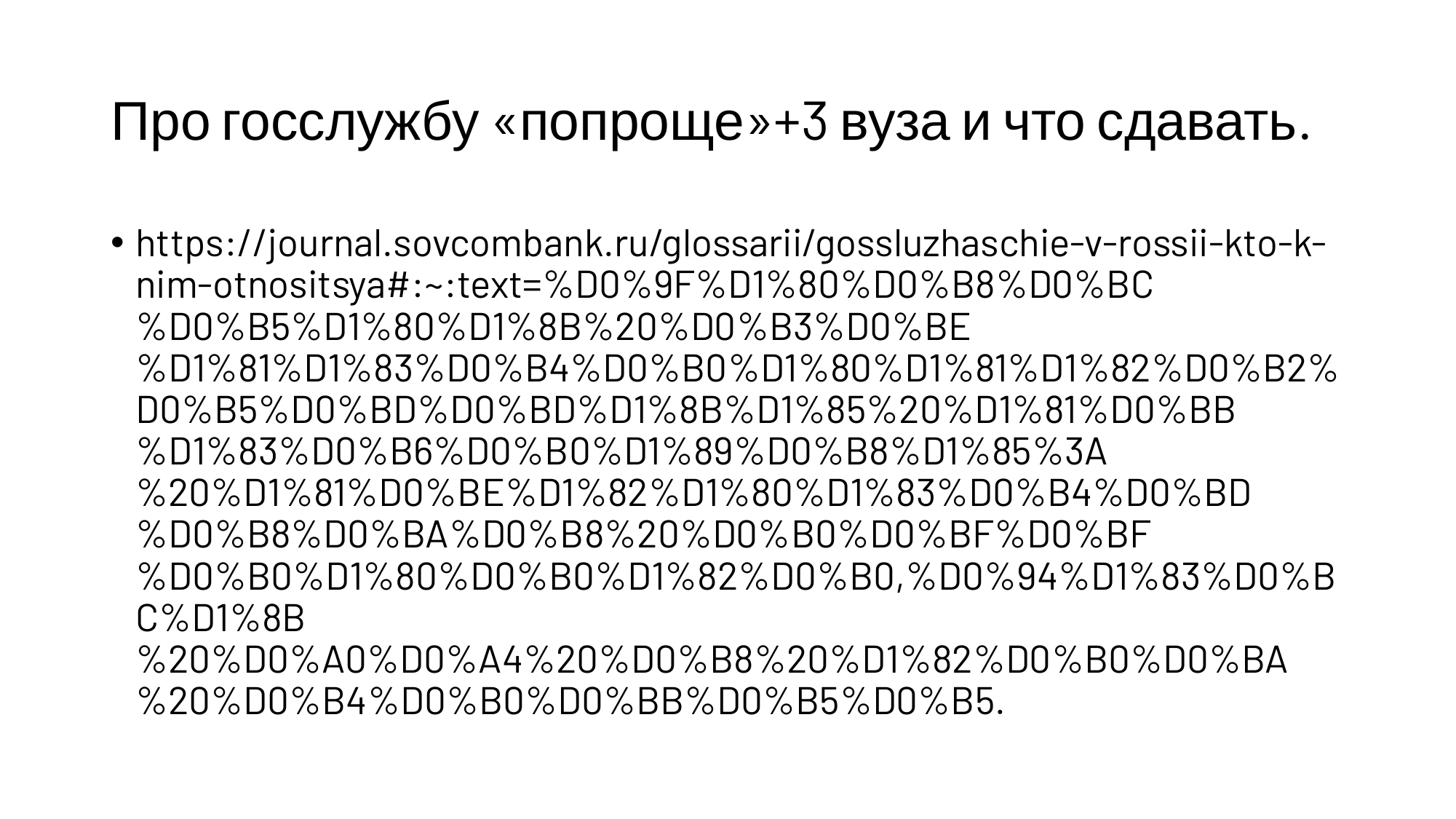

# Про госслужбу «попроще»+3 вуза и что сдавать.
https://journal.sovcombank.ru/glossarii/gossluzhaschie-v-rossii-kto-k-nim-otnositsya#:~:text=%D0%9F%D1%80%D0%B8%D0%BC%D0%B5%D1%80%D1%8B%20%D0%B3%D0%BE%D1%81%D1%83%D0%B4%D0%B0%D1%80%D1%81%D1%82%D0%B2%D0%B5%D0%BD%D0%BD%D1%8B%D1%85%20%D1%81%D0%BB%D1%83%D0%B6%D0%B0%D1%89%D0%B8%D1%85%3A%20%D1%81%D0%BE%D1%82%D1%80%D1%83%D0%B4%D0%BD%D0%B8%D0%BA%D0%B8%20%D0%B0%D0%BF%D0%BF%D0%B0%D1%80%D0%B0%D1%82%D0%B0,%D0%94%D1%83%D0%BC%D1%8B%20%D0%A0%D0%A4%20%D0%B8%20%D1%82%D0%B0%D0%BA%20%D0%B4%D0%B0%D0%BB%D0%B5%D0%B5.